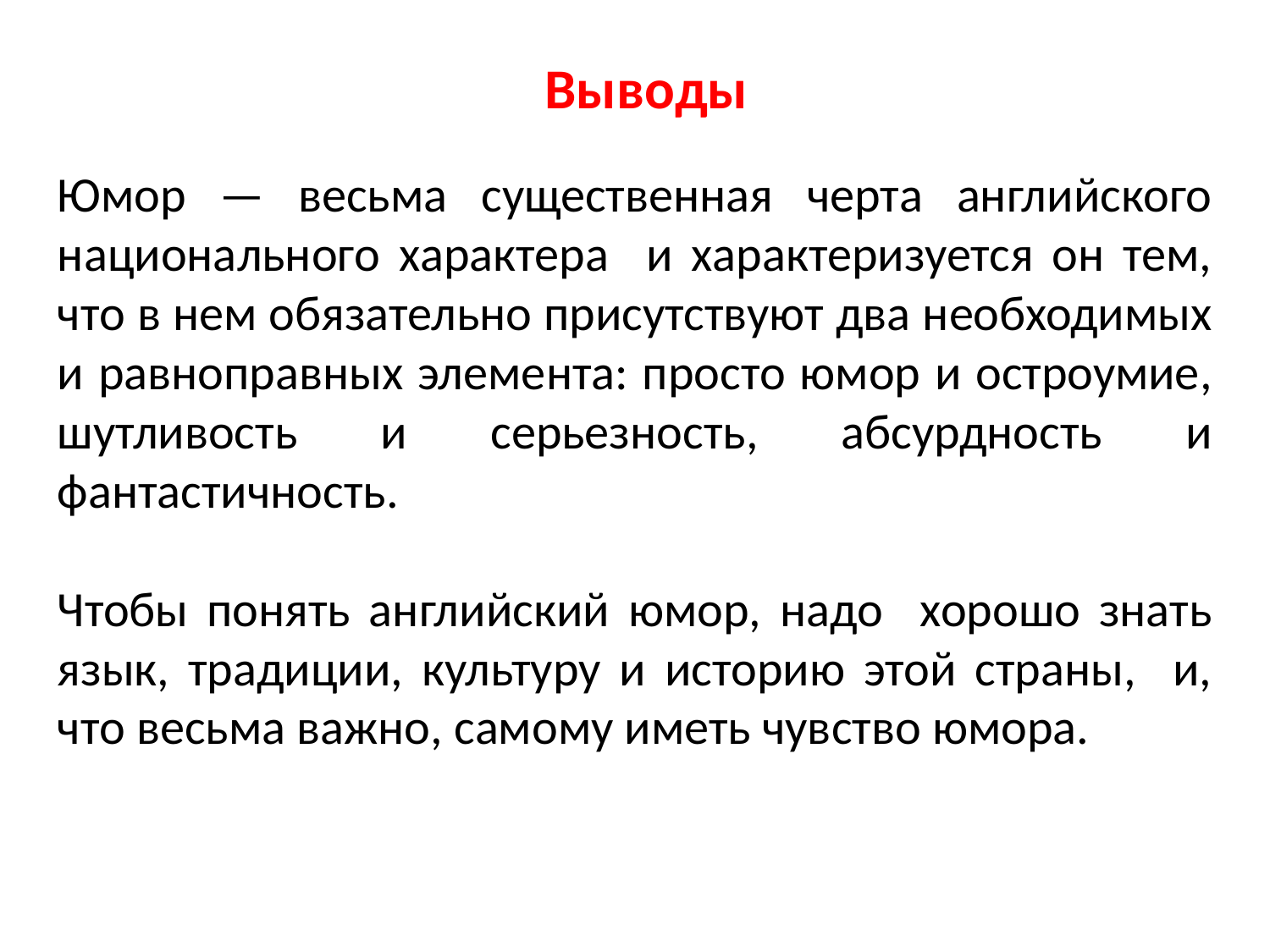

Выводы
Юмор — весьма существенная черта английского национального характера  и характеризуется он тем, что в нем обязательно присутствуют два необходимых и равноправных элемента: просто юмор и остроумие, шутливость и серьезность, абсурдность и фантастичность.

Чтобы понять английский юмор, надо  хорошо знать язык, традиции, культуру и историю этой страны,  и, что весьма важно, самому иметь чувство юмора.